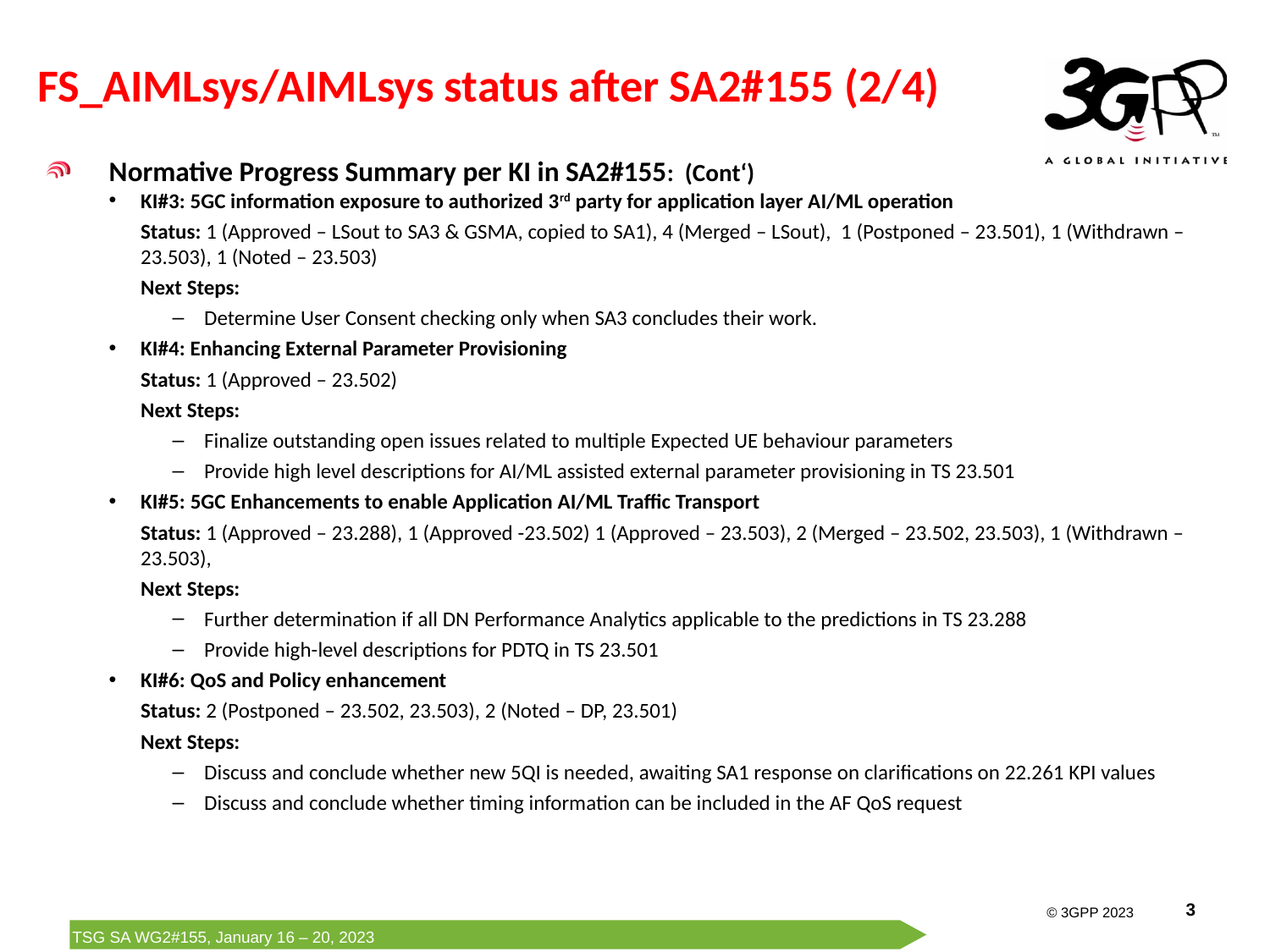

# FS_AIMLsys/AIMLsys status after SA2#155 (2/4)

Normative Progress Summary per KI in SA2#155:  (Cont‘)
KI#3: 5GC information exposure to authorized 3rd party for application layer AI/ML operation
Status: 1 (Approved – LSout to SA3 & GSMA, copied to SA1), 4 (Merged – LSout),  1 (Postponed – 23.501), 1 (Withdrawn – 23.503), 1 (Noted – 23.503)
Next Steps:
Determine User Consent checking only when SA3 concludes their work.
KI#4: Enhancing External Parameter Provisioning
Status: 1 (Approved – 23.502)
Next Steps:
Finalize outstanding open issues related to multiple Expected UE behaviour parameters
Provide high level descriptions for AI/ML assisted external parameter provisioning in TS 23.501
KI#5: 5GC Enhancements to enable Application AI/ML Traffic Transport
Status: 1 (Approved – 23.288), 1 (Approved -23.502) 1 (Approved – 23.503), 2 (Merged – 23.502, 23.503), 1 (Withdrawn – 23.503),
Next Steps:
Further determination if all DN Performance Analytics applicable to the predictions in TS 23.288
Provide high-level descriptions for PDTQ in TS 23.501
KI#6: QoS and Policy enhancement
Status: 2 (Postponed – 23.502, 23.503), 2 (Noted – DP, 23.501)
Next Steps:
Discuss and conclude whether new 5QI is needed, awaiting SA1 response on clarifications on 22.261 KPI values
Discuss and conclude whether timing information can be included in the AF QoS request